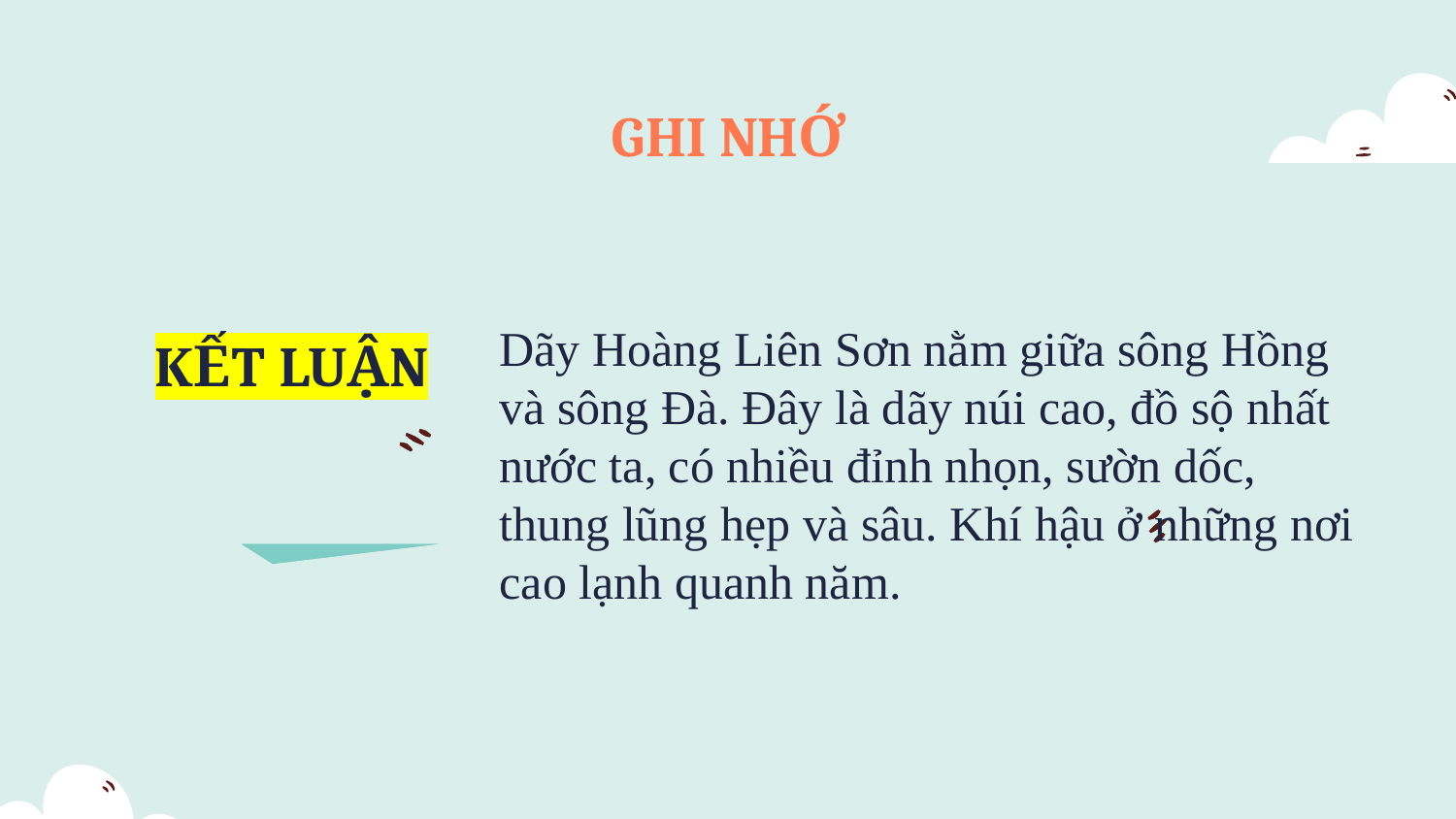

# GHI NHỚ
Dãy Hoàng Liên Sơn nằm giữa sông Hồng và sông Đà. Đây là dãy núi cao, đồ sộ nhất nước ta, có nhiều đỉnh nhọn, sườn dốc, thung lũng hẹp và sâu. Khí hậu ở những nơi cao lạnh quanh năm.
KẾT LUẬN